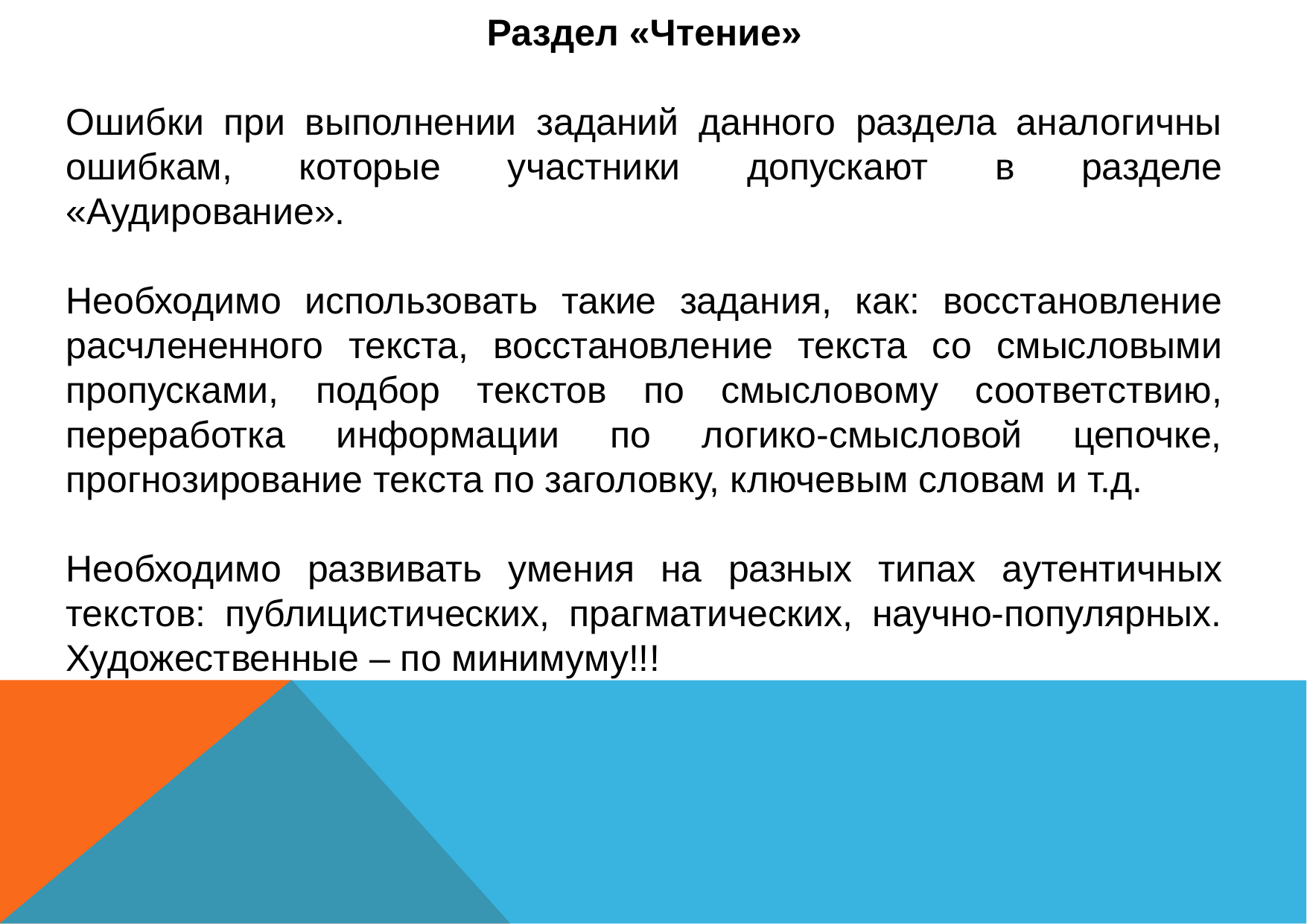

Раздел «Чтение»

Ошибки при выполнении заданий данного раздела аналогичны ошибкам, которые участники допускают в разделе «Аудирование».

Необходимо использовать такие задания, как: восстановление расчлененного текста, восстановление текста со смысловыми пропусками, подбор текстов по смысловому соответствию, переработка информации по логико-смысловой цепочке, прогнозирование текста по заголовку, ключевым словам и т.д.

Необходимо развивать умения на разных типах аутентичных текстов: публицистических, прагматических, научно-популярных. Художественные – по минимуму!!!